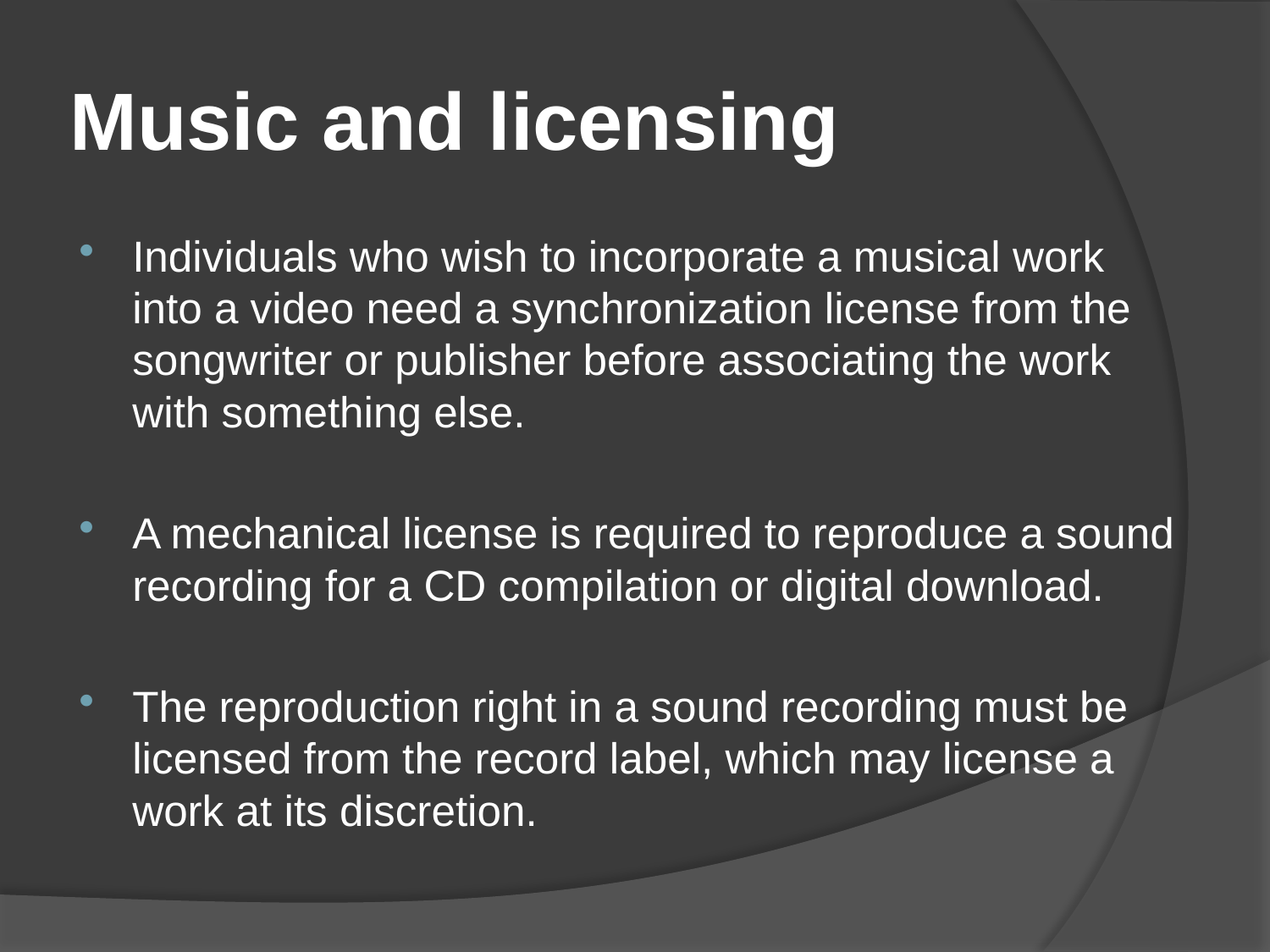

# Music and licensing
Individuals who wish to incorporate a musical work into a video need a synchronization license from the songwriter or publisher before associating the work with something else.

A mechanical license is required to reproduce a sound recording for a CD compilation or digital download.

The reproduction right in a sound recording must be licensed from the record label, which may license a work at its discretion.